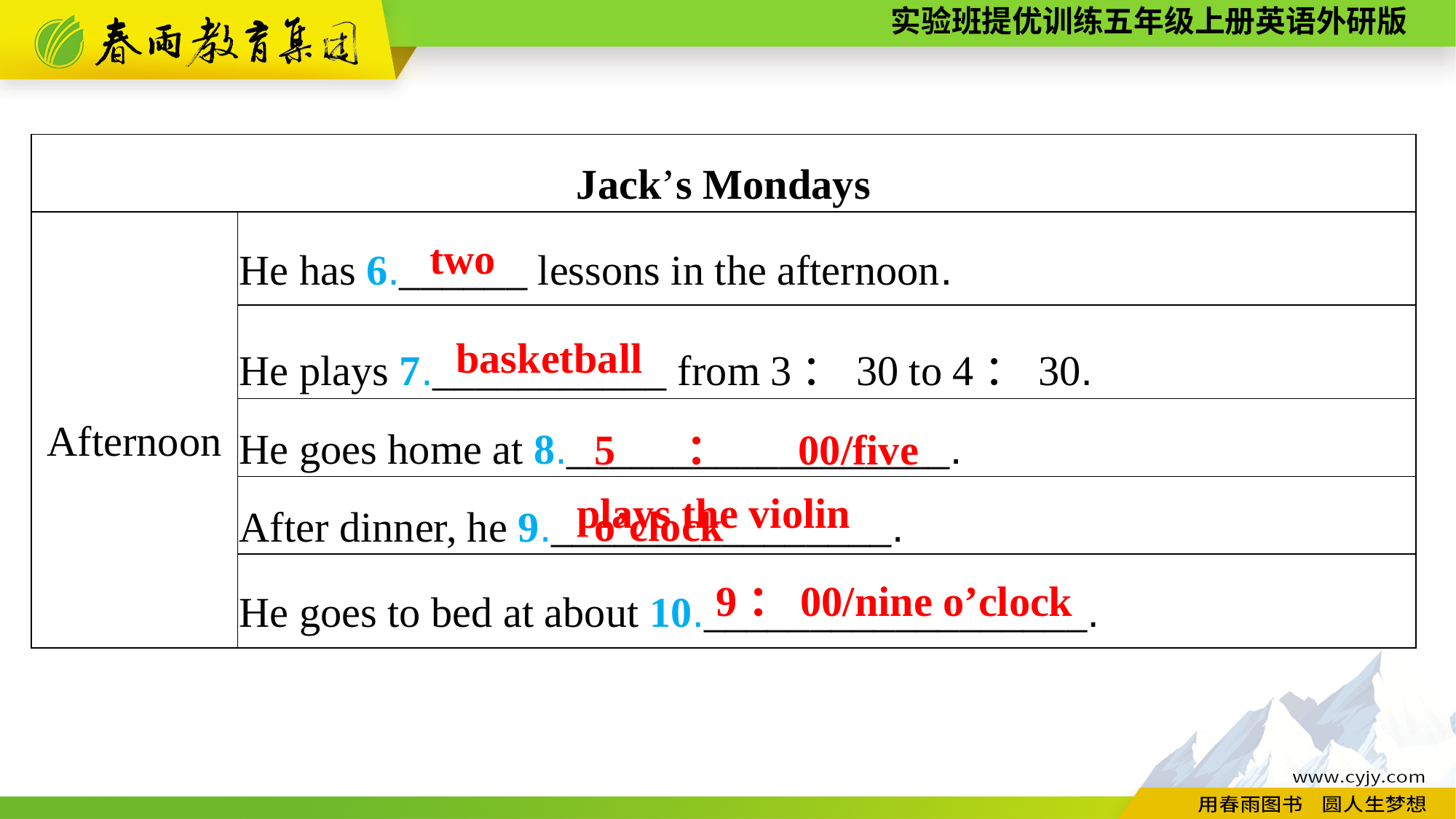

| Jack’s Mondays |  |
| --- | --- |
| Afternoon | He has 6.\_\_\_\_\_\_ lessons in the afternoon. |
|  | He plays 7.\_\_\_\_\_\_\_\_\_\_\_ from 3：30 to 4：30. |
|  | He goes home at 8.\_\_\_\_\_\_\_\_\_\_\_\_\_\_\_\_\_\_. |
|  | After dinner, he 9.\_\_\_\_\_\_\_\_\_\_\_\_\_\_\_\_. |
|  | He goes to bed at about 10.\_\_\_\_\_\_\_\_\_\_\_\_\_\_\_\_\_\_. |
two
basketball
5：00/five o’clock
plays the violin
9：00/nine o’clock